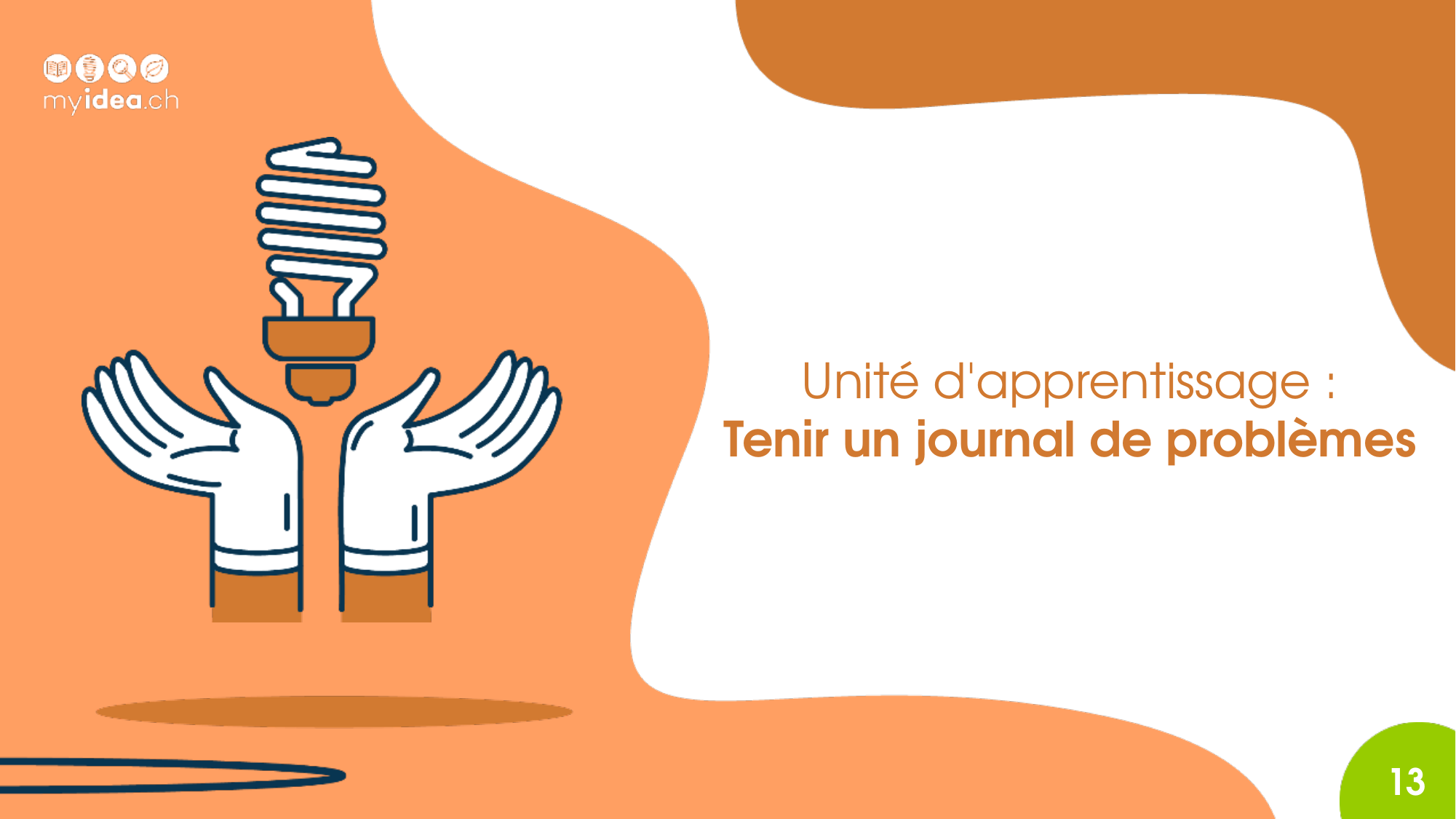

Unité d'apprentissage :
Tenir un journal de problèmes
13